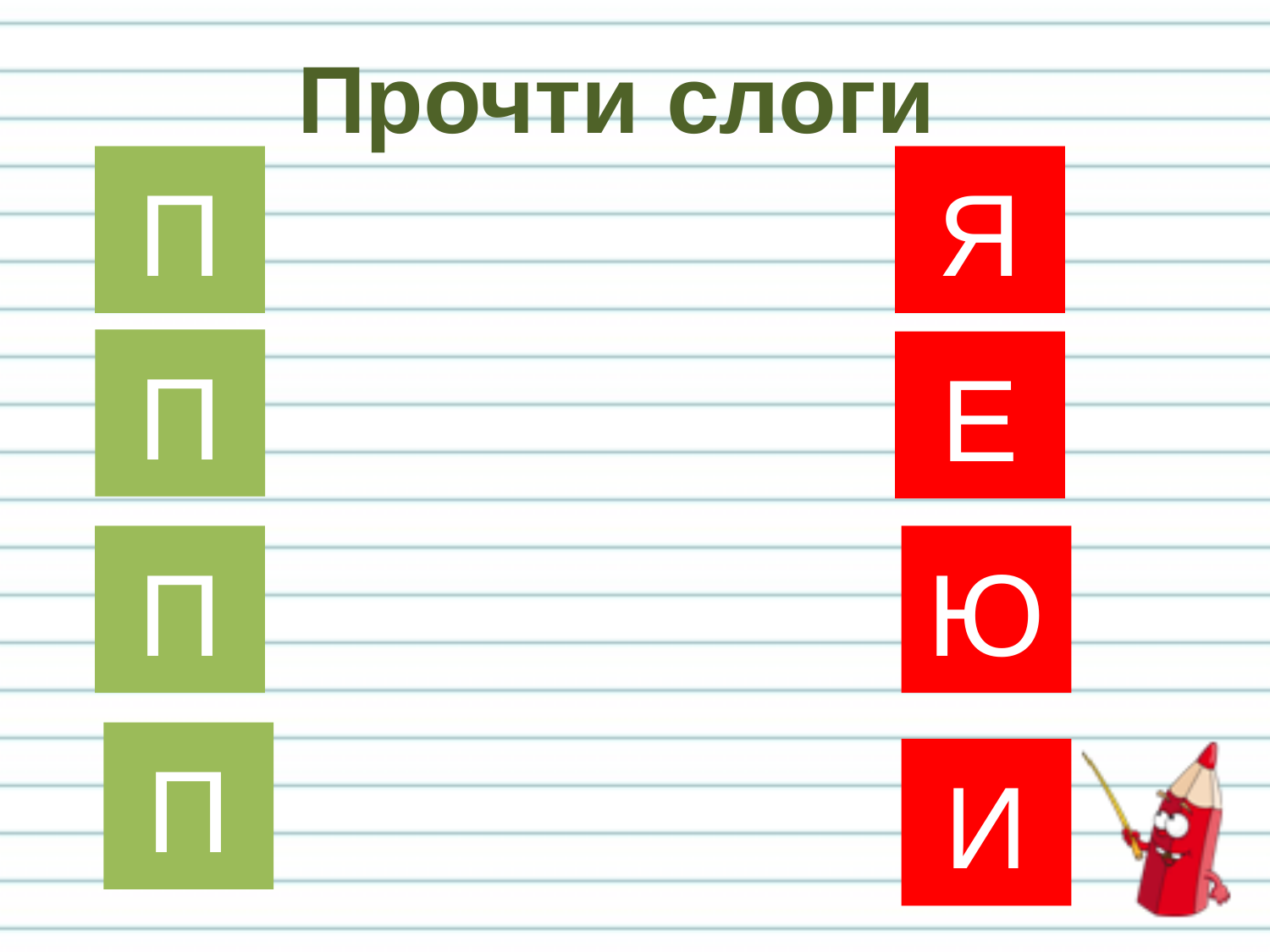

# Прочти слоги
П
Я
П
Е
П
Ю
П
И